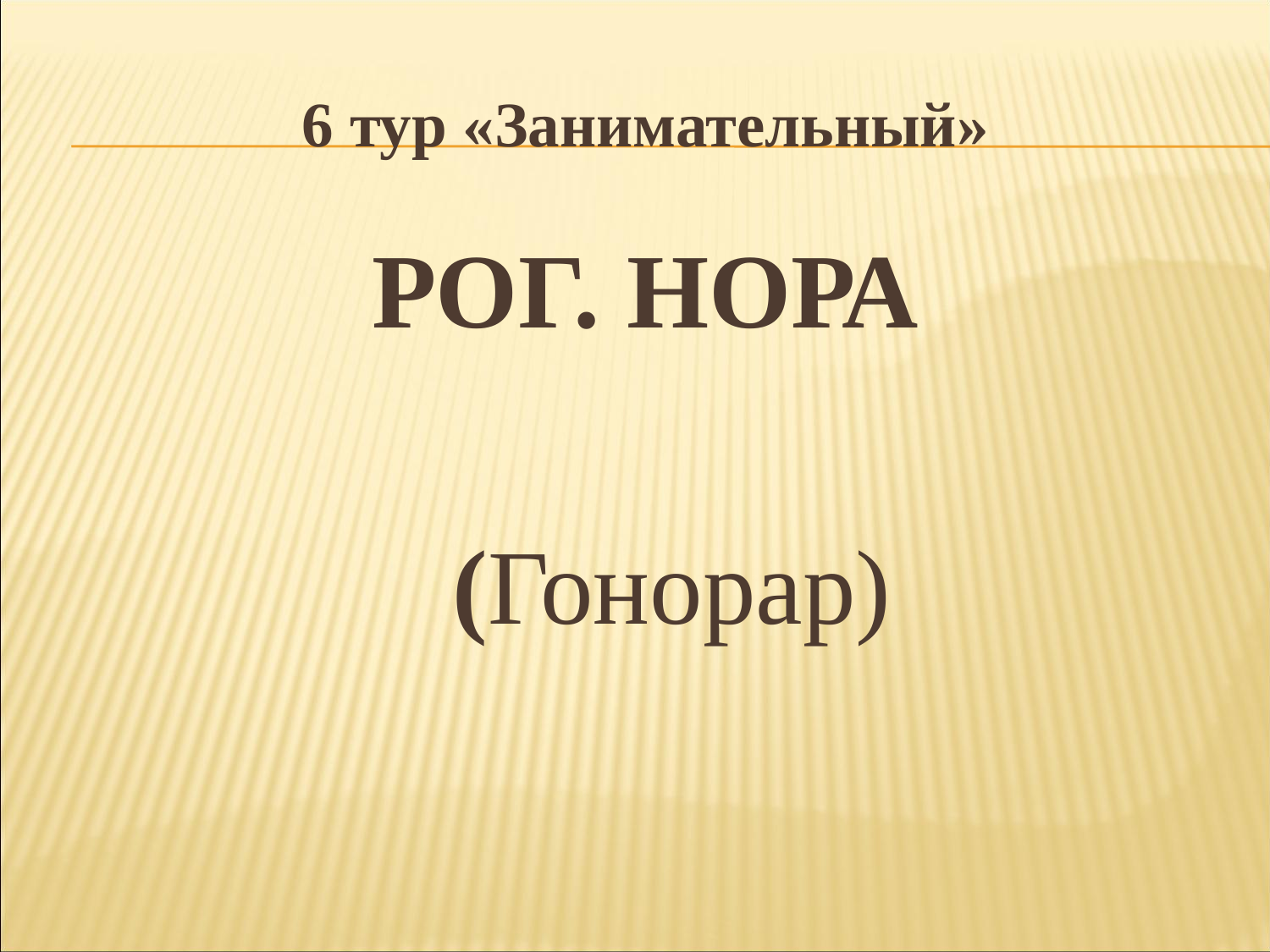

# 6 тур «Занимательный»
РОГ. НОРА

  (Гонорар)